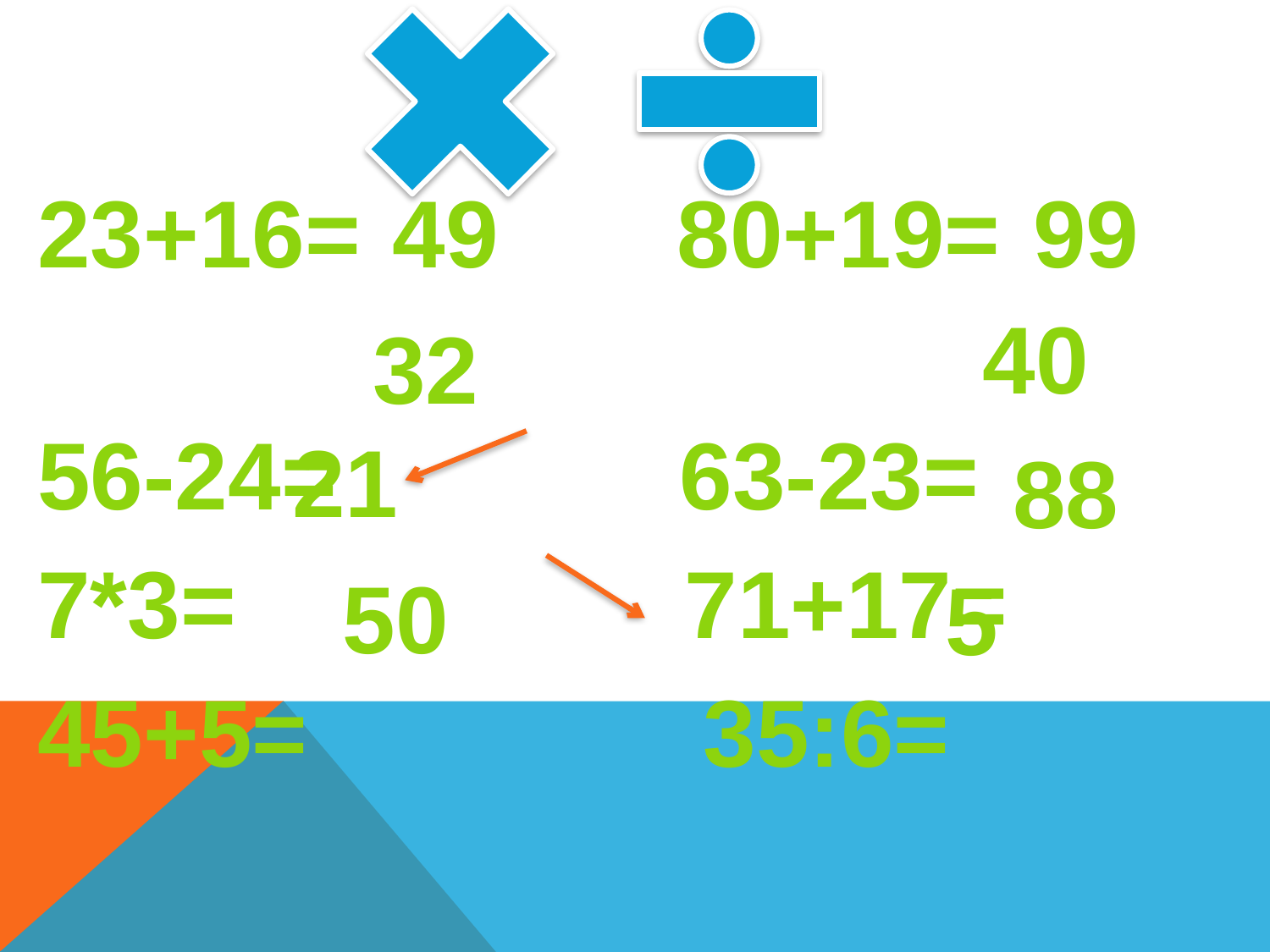

23+16=            80+19=
56-24=             63-23=
7*3=                 71+17=
45+5=               35:6=

49
99
40
32
21
88
50
5